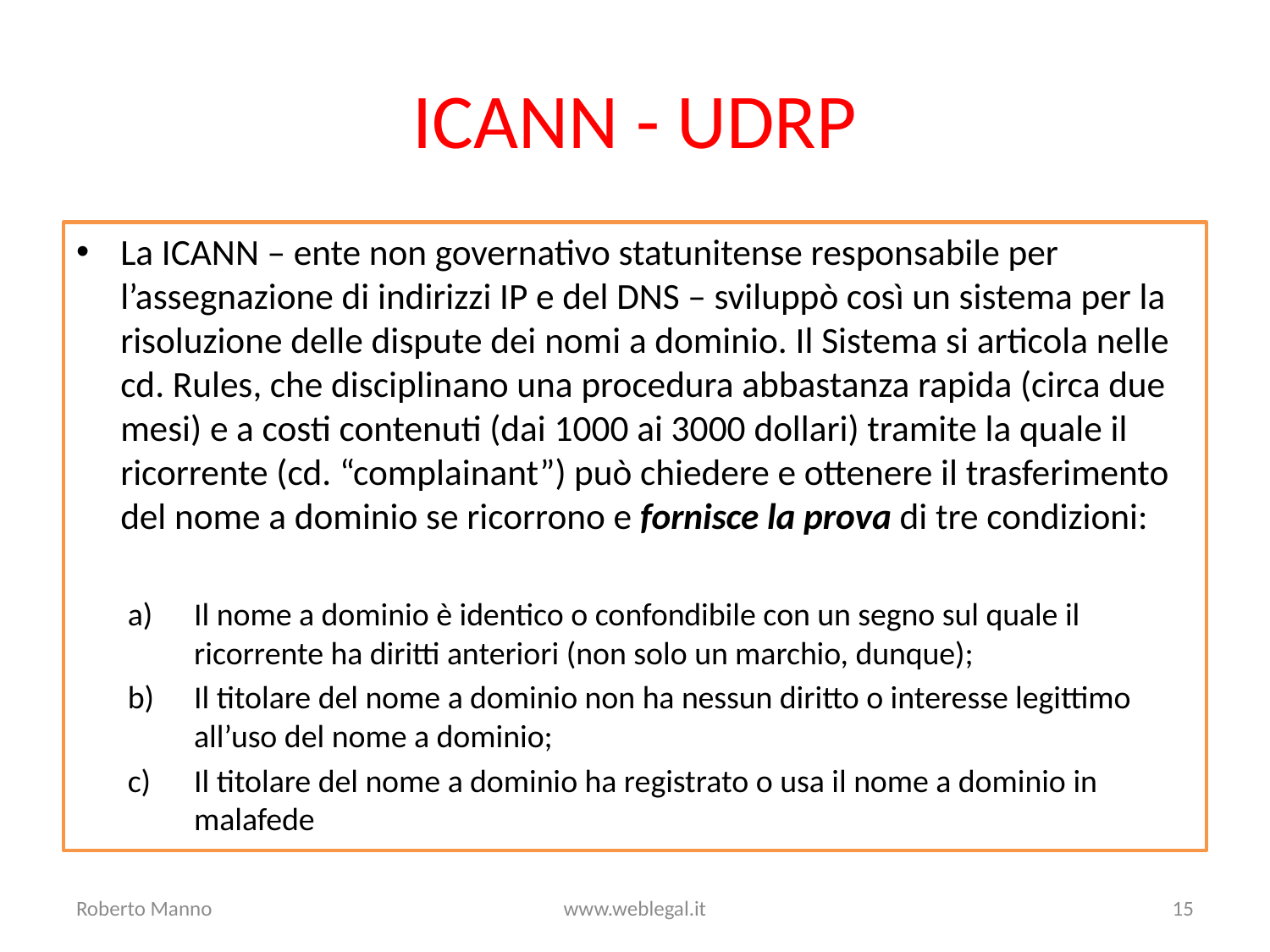

# ICANN - UDRP
La ICANN – ente non governativo statunitense responsabile per l’assegnazione di indirizzi IP e del DNS – sviluppò così un sistema per la risoluzione delle dispute dei nomi a dominio. Il Sistema si articola nelle cd. Rules, che disciplinano una procedura abbastanza rapida (circa due mesi) e a costi contenuti (dai 1000 ai 3000 dollari) tramite la quale il ricorrente (cd. “complainant”) può chiedere e ottenere il trasferimento del nome a dominio se ricorrono e fornisce la prova di tre condizioni:

Il nome a dominio è identico o confondibile con un segno sul quale il ricorrente ha diritti anteriori (non solo un marchio, dunque);
Il titolare del nome a dominio non ha nessun diritto o interesse legittimo all’uso del nome a dominio;
Il titolare del nome a dominio ha registrato o usa il nome a dominio in malafede
Roberto Manno
www.weblegal.it
15